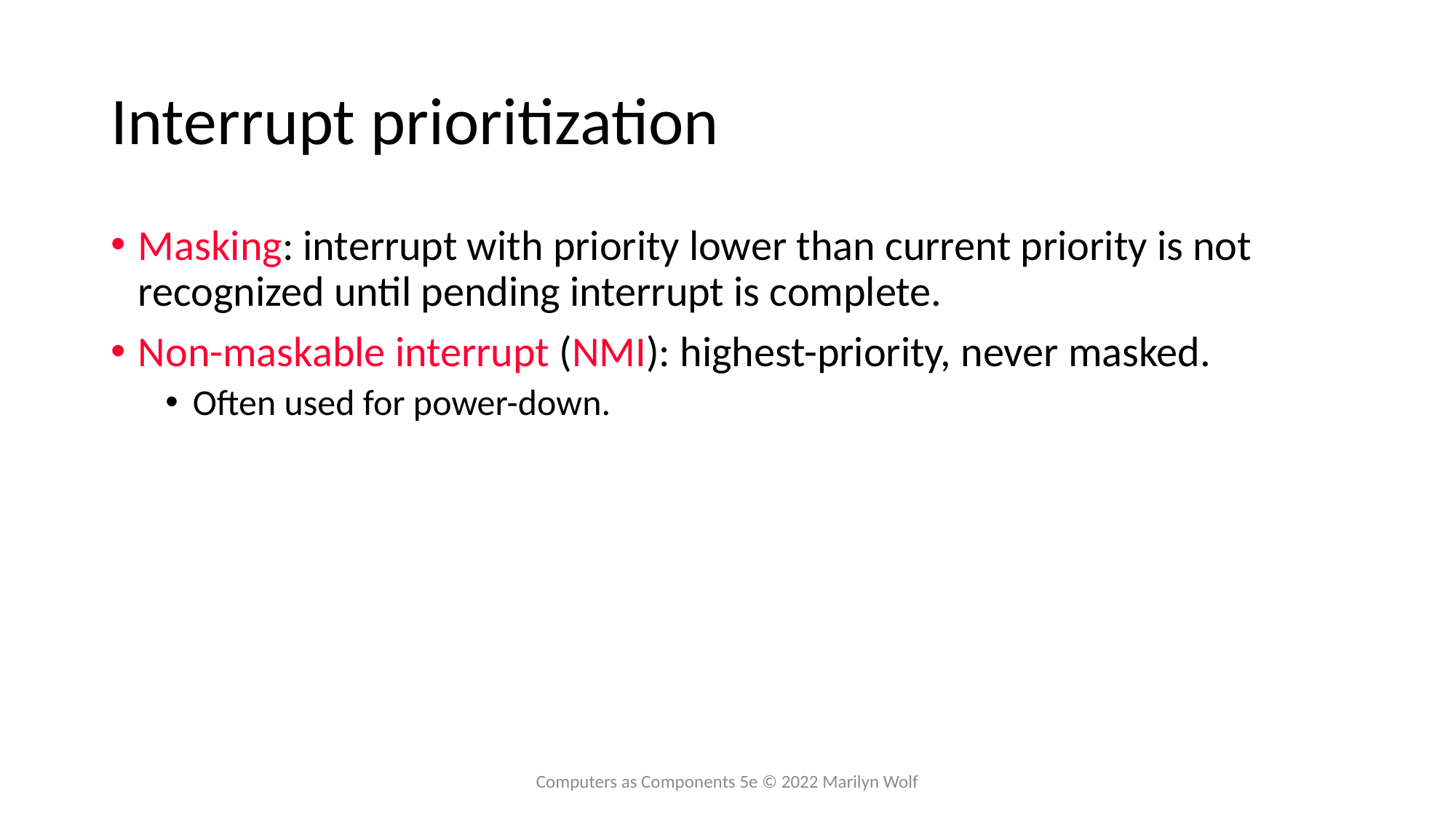

# Interrupt prioritization
Masking: interrupt with priority lower than current priority is not recognized until pending interrupt is complete.
Non-maskable interrupt (NMI): highest-priority, never masked.
Often used for power-down.
Computers as Components 5e © 2022 Marilyn Wolf